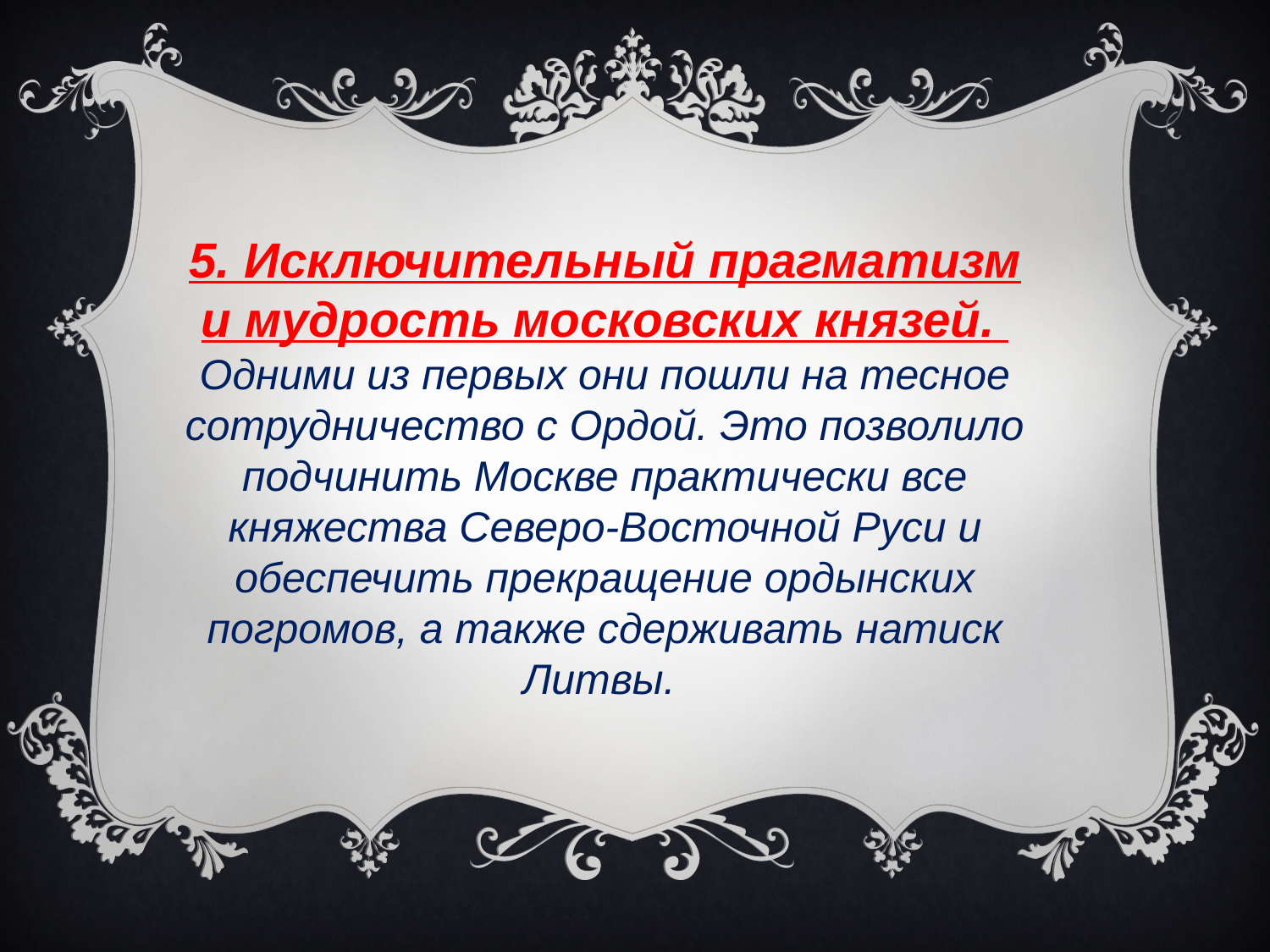

5. Исключительный прагматизм и мудрость московских князей.
Одними из первых они пошли на тесное сотрудничество с Ордой. Это позволило подчинить Москве практически все княжества Северо-Восточной Руси и обеспечить прекращение ордынских погромов, а также сдерживать натиск Литвы.